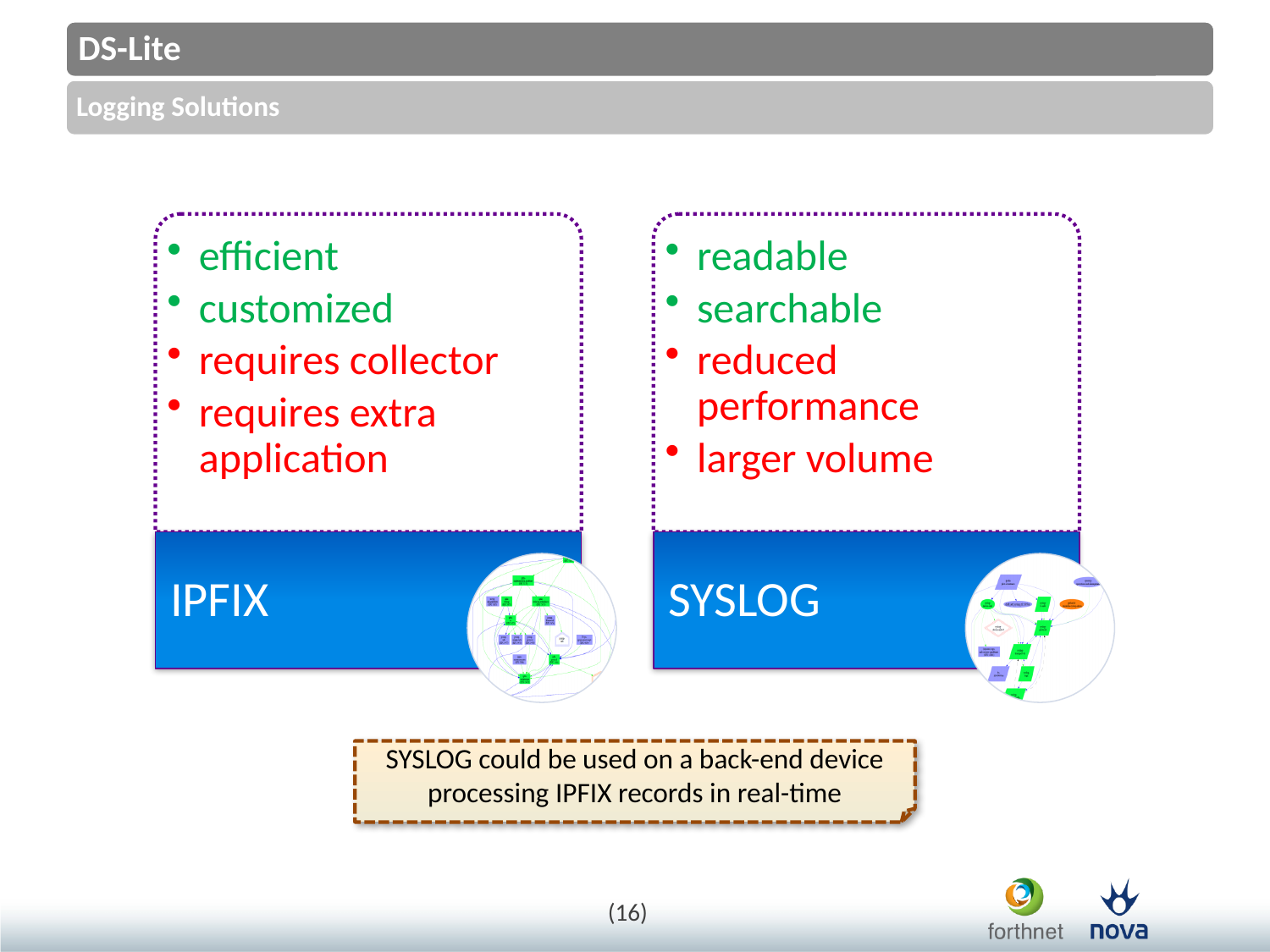

DS-Lite
Logging Solutions
efficient
customized
requires collector
requires extra application
IPFIX
readable
searchable
reduced performance
larger volume
SYSLOG
SYSLOG could be used on a back-end device processing IPFIX records in real-time
(16)